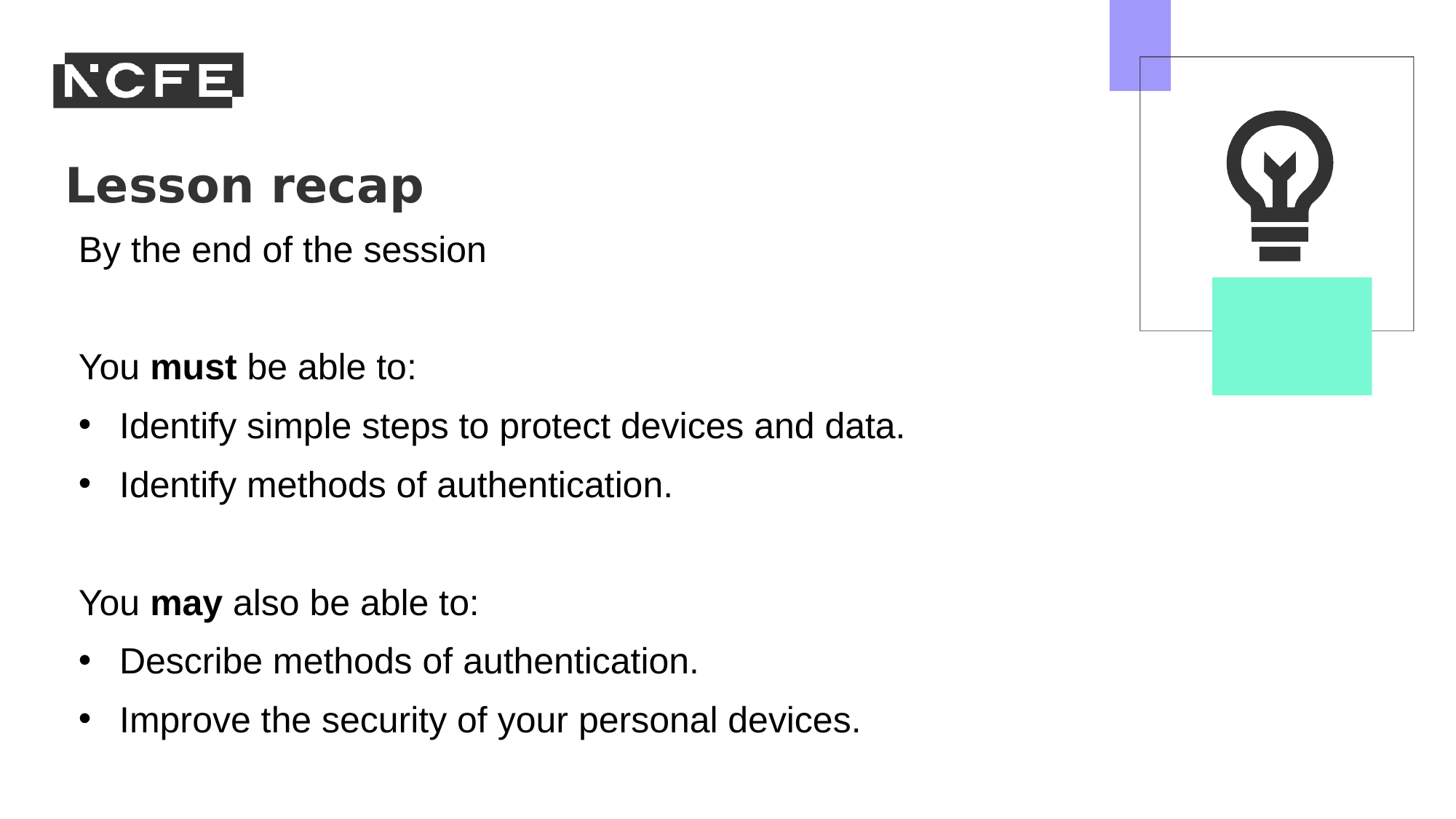

By the end of the session

You must be able to:
Identify simple steps to protect devices and data.
Identify methods of authentication.

You may also be able to:
Describe methods of authentication.
Improve the security of your personal devices.